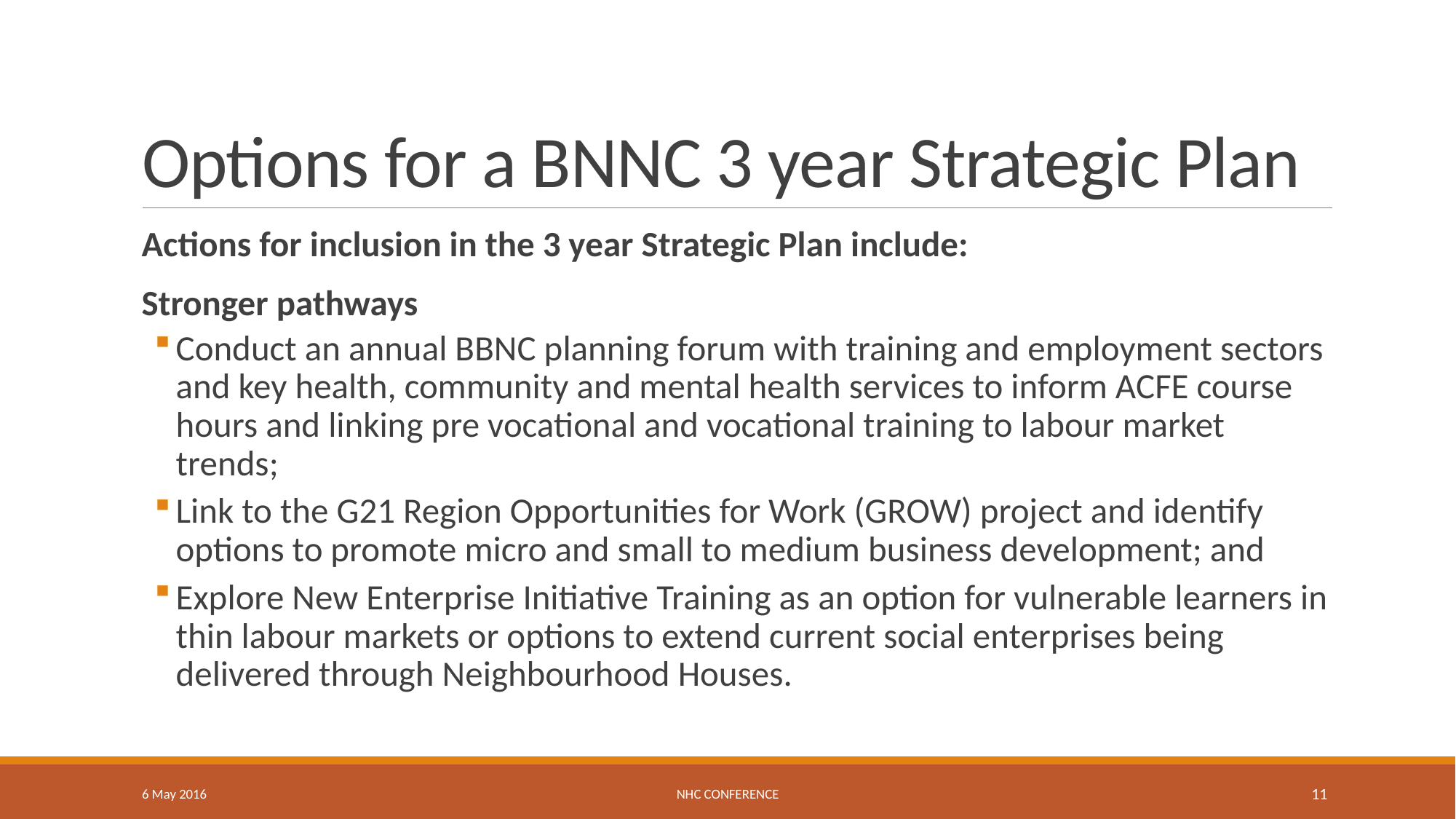

# Options for a BNNC 3 year Strategic Plan
Actions for inclusion in the 3 year Strategic Plan include:
Stronger pathways
Conduct an annual BBNC planning forum with training and employment sectors and key health, community and mental health services to inform ACFE course hours and linking pre vocational and vocational training to labour market trends;
Link to the G21 Region Opportunities for Work (GROW) project and identify options to promote micro and small to medium business development; and
Explore New Enterprise Initiative Training as an option for vulnerable learners in thin labour markets or options to extend current social enterprises being delivered through Neighbourhood Houses.

6 May 2016
NHC Conference
11